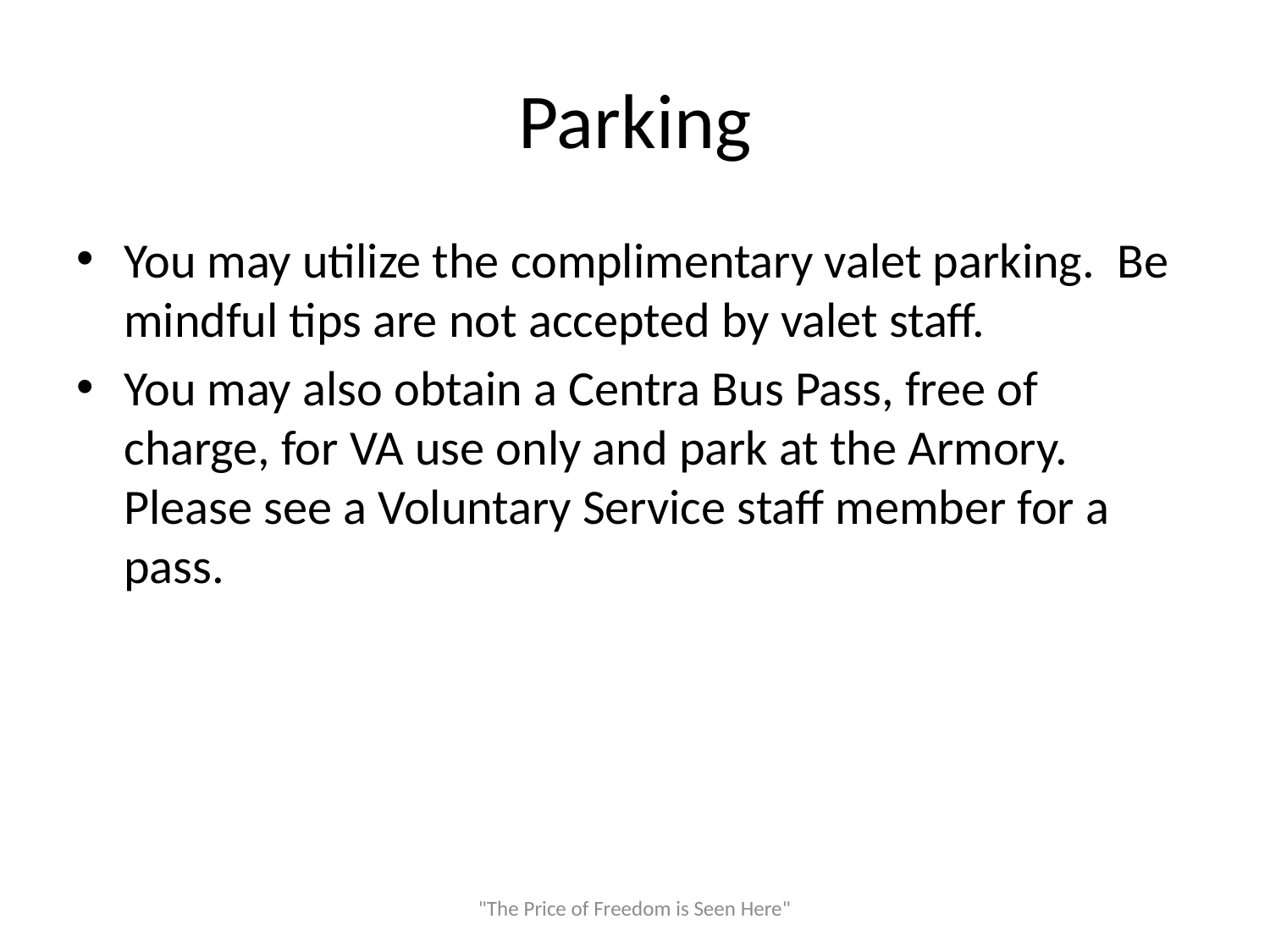

# Parking
You may utilize the complimentary valet parking.  Be mindful tips are not accepted by valet staff.
You may also obtain a Centra Bus Pass, free of charge, for VA use only and park at the Armory.  Please see a Voluntary Service staff member for a pass.
"The Price of Freedom is Seen Here"